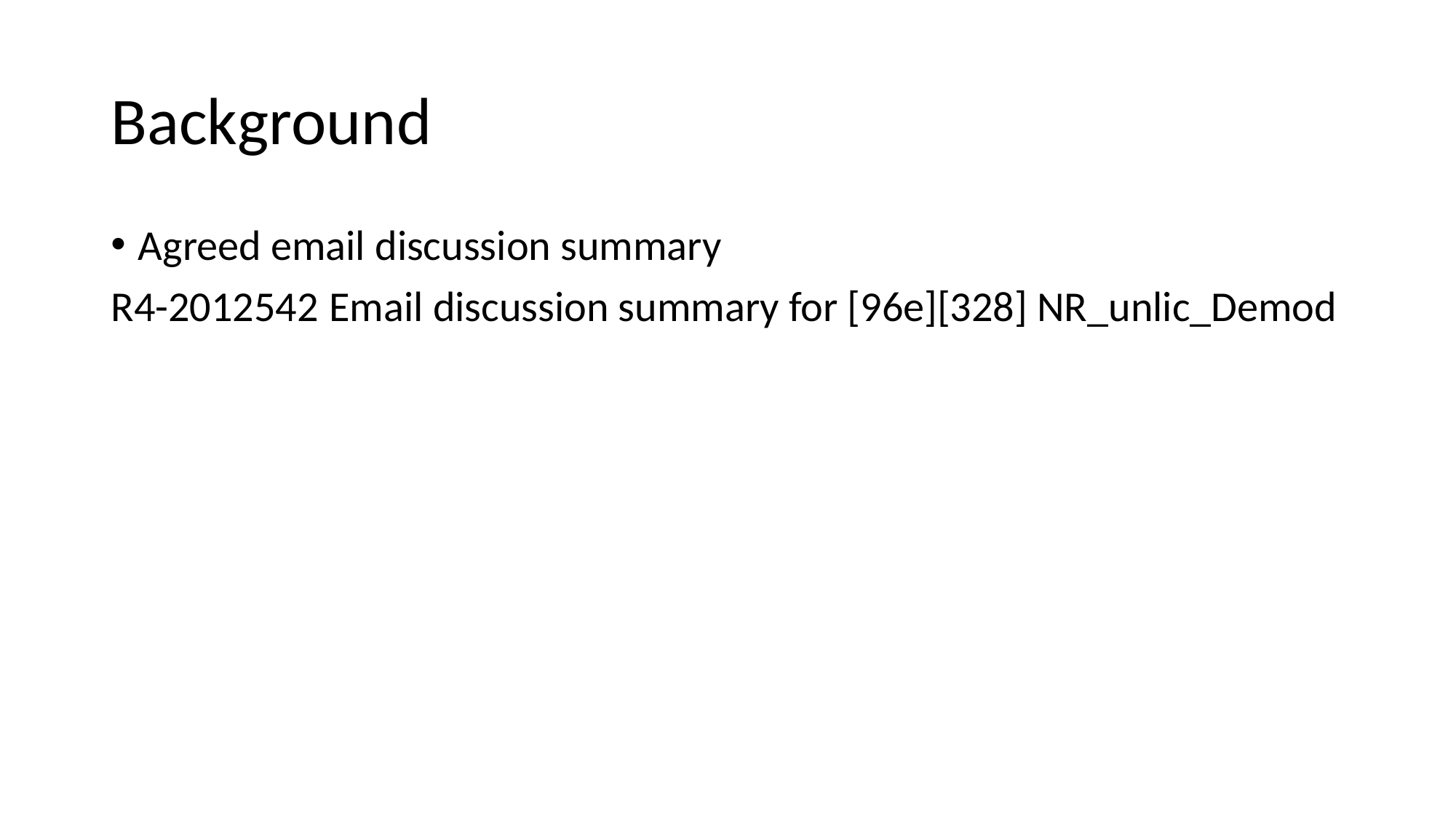

# Background
Agreed email discussion summary
R4-2012542	Email discussion summary for [96e][328] NR_unlic_Demod